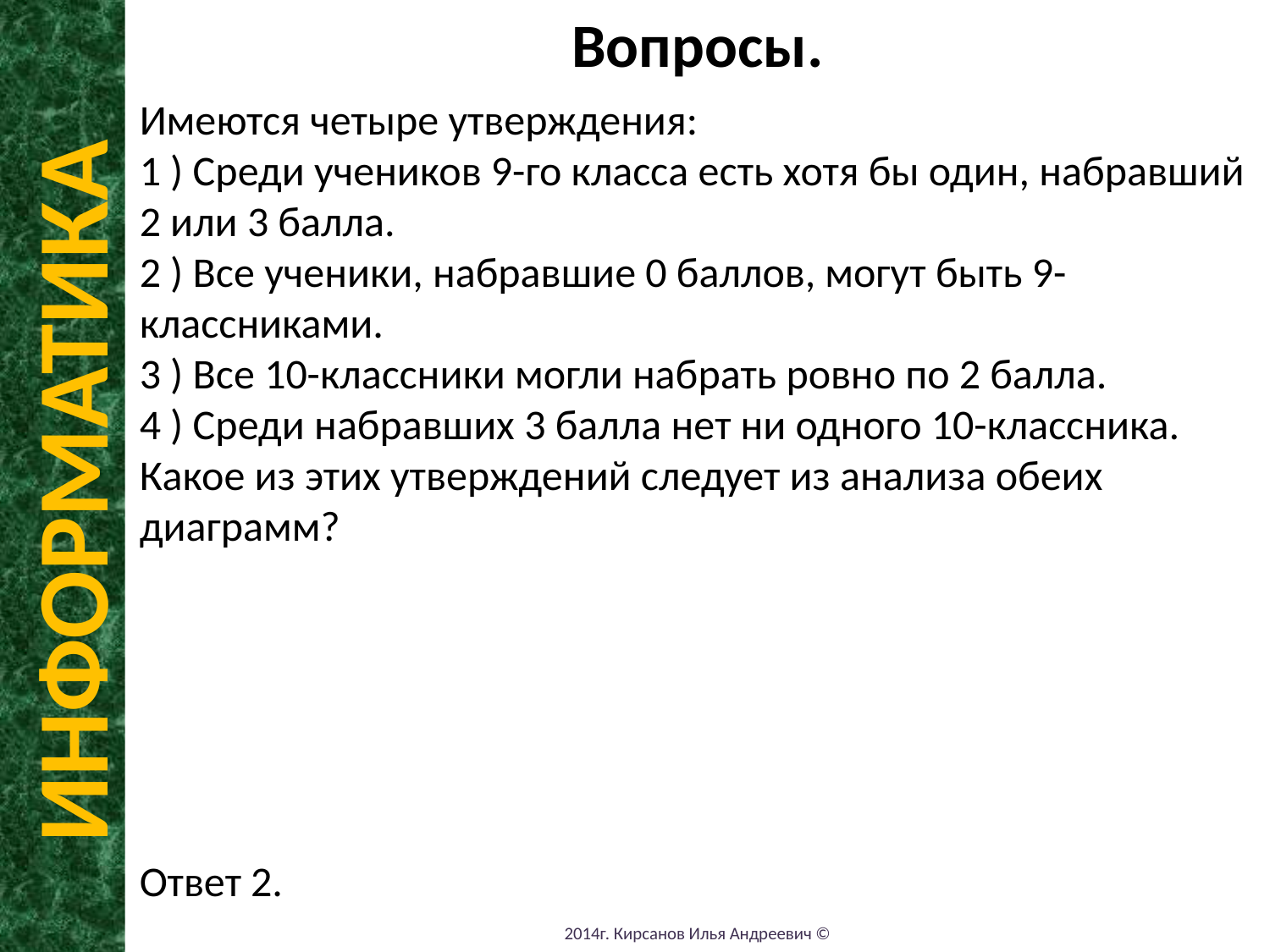

Вопросы.

Имеются четыре утверждения:
1 ) Среди учеников 9-го класса есть хотя бы один, набравший 2 или 3 балла.
2 ) Все ученики, набравшие 0 баллов, могут быть 9-классниками.
3 ) Все 10-классники могли набрать ровно по 2 балла.
4 ) Среди набравших 3 балла нет ни одного 10-классника.
Какое из этих утверждений следует из анализа обеих диаграмм?

Ответ 2.

ИНФОРМАТИКА
2014г. Кирсанов Илья Андреевич ©